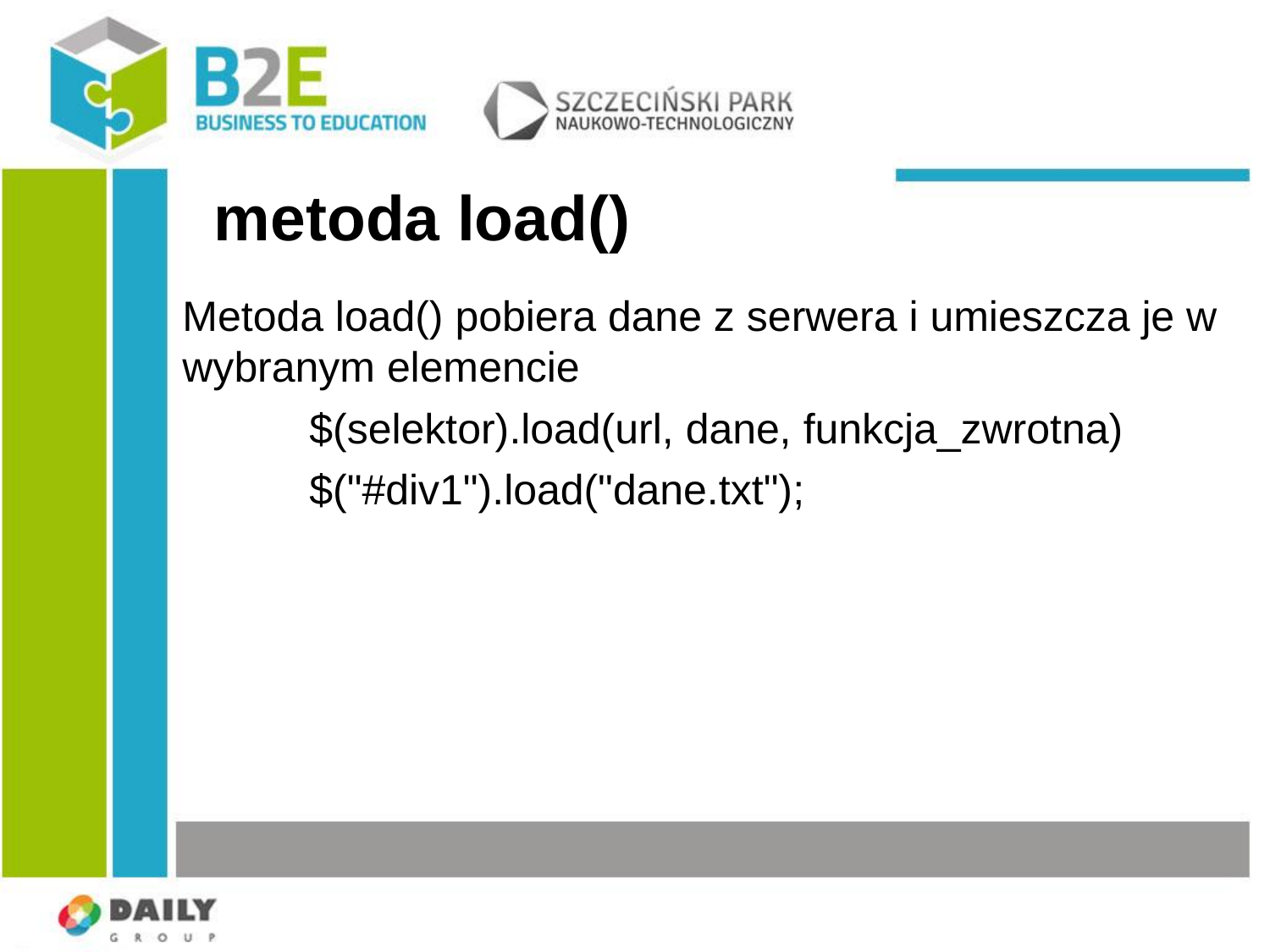

metoda load()
Metoda load() pobiera dane z serwera i umieszcza je w wybranym elemencie
	$(selektor).load(url, dane, funkcja_zwrotna)
	$("#div1").load("dane.txt");